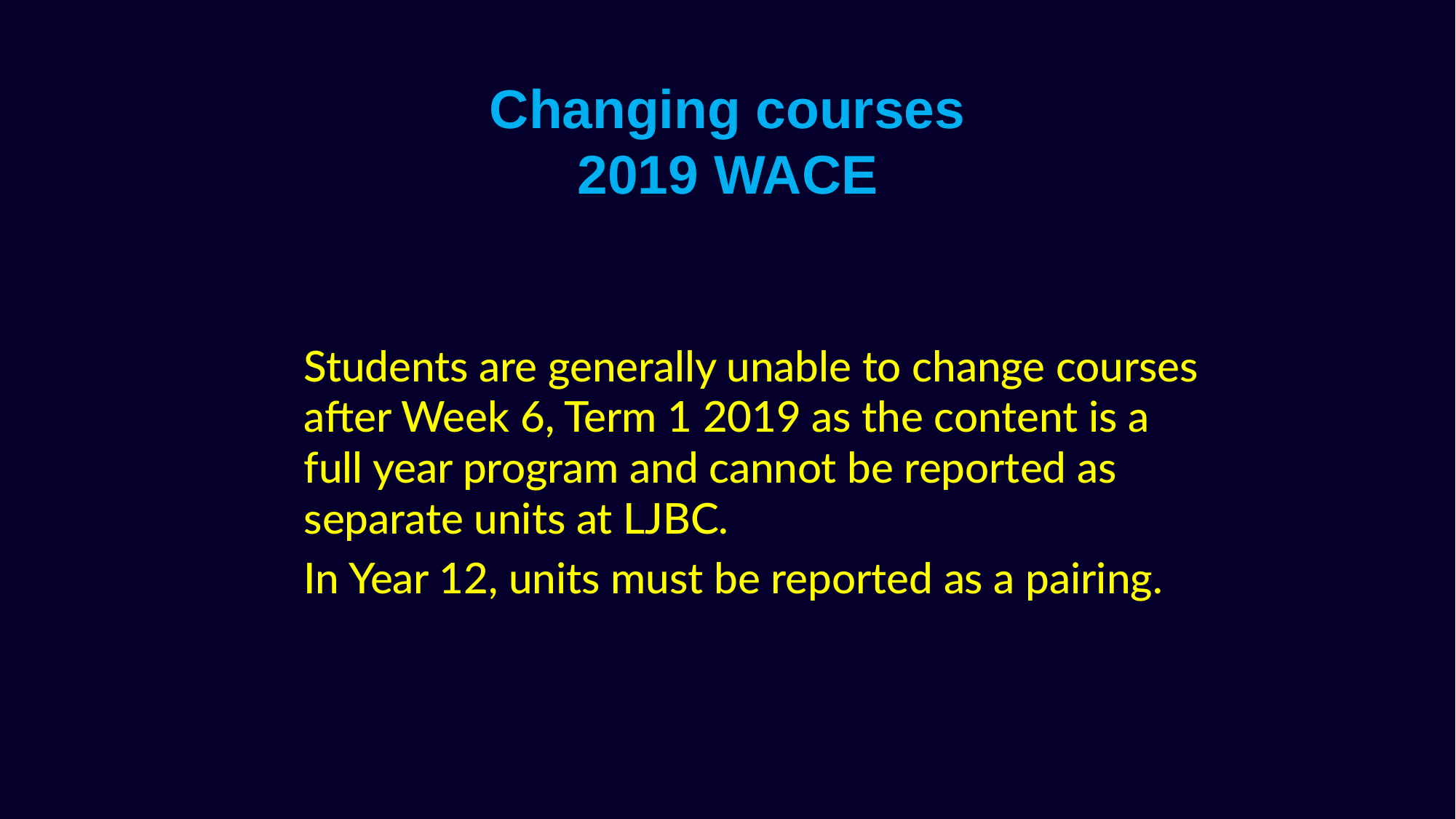

# Changing courses 2019 WACE

Students are generally unable to change courses after Week 6, Term 1 2019 as the content is a full year program and cannot be reported as separate units at LJBC.
In Year 12, units must be reported as a pairing.